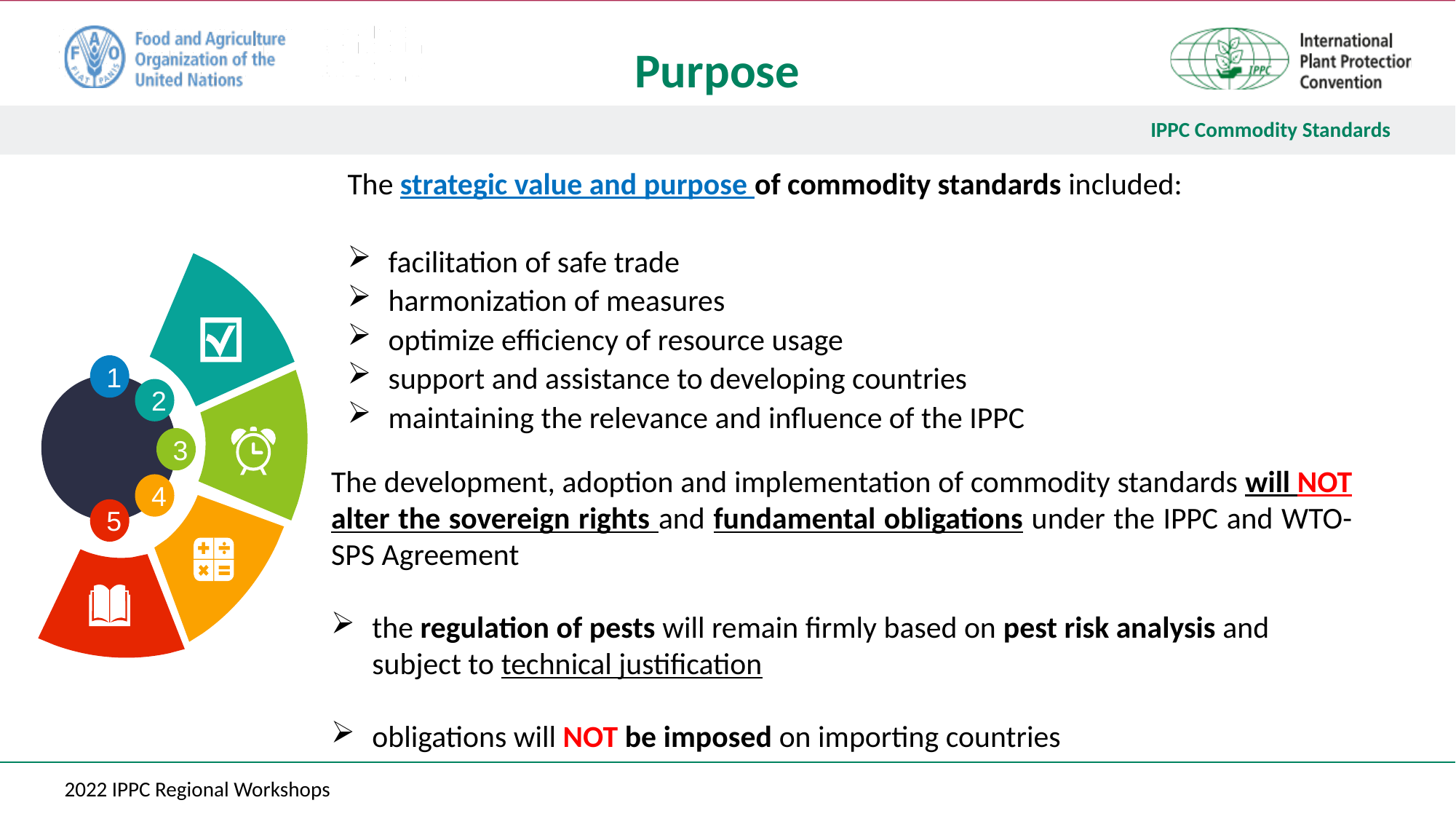

# Purpose
The strategic value and purpose of commodity standards included:

facilitation of safe trade
harmonization of measures
optimize efficiency of resource usage
support and assistance to developing countries
maintaining the relevance and influence of the IPPC

1

2

3
4
5

The development, adoption and implementation of commodity standards will NOT alter the sovereign rights and fundamental obligations under the IPPC and WTO-SPS Agreement

the regulation of pests will remain firmly based on pest risk analysis and subject to technical justification

obligations will NOT be imposed on importing countries